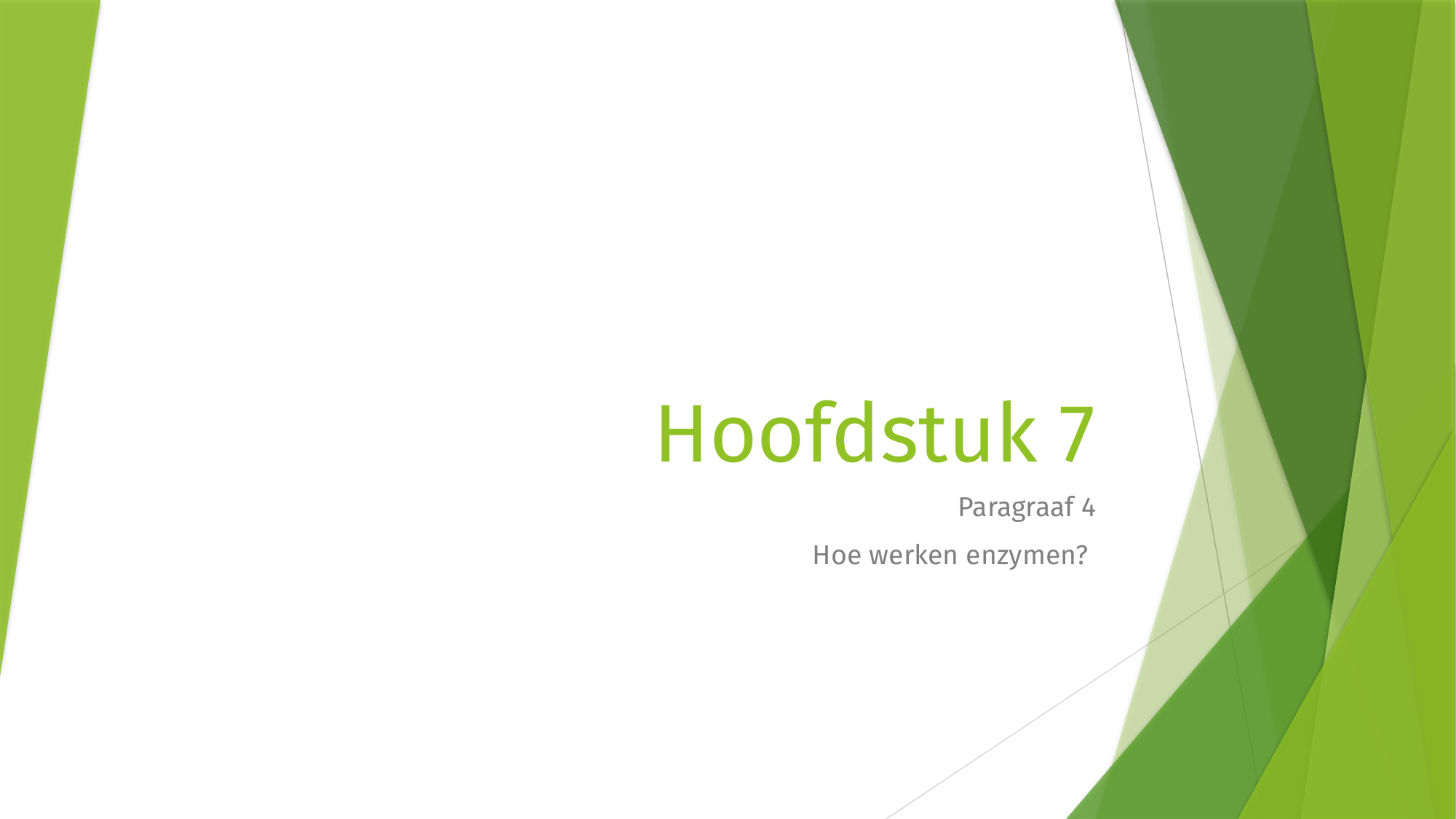

# Hoofdstuk 7
Paragraaf 4
Hoe werken enzymen?